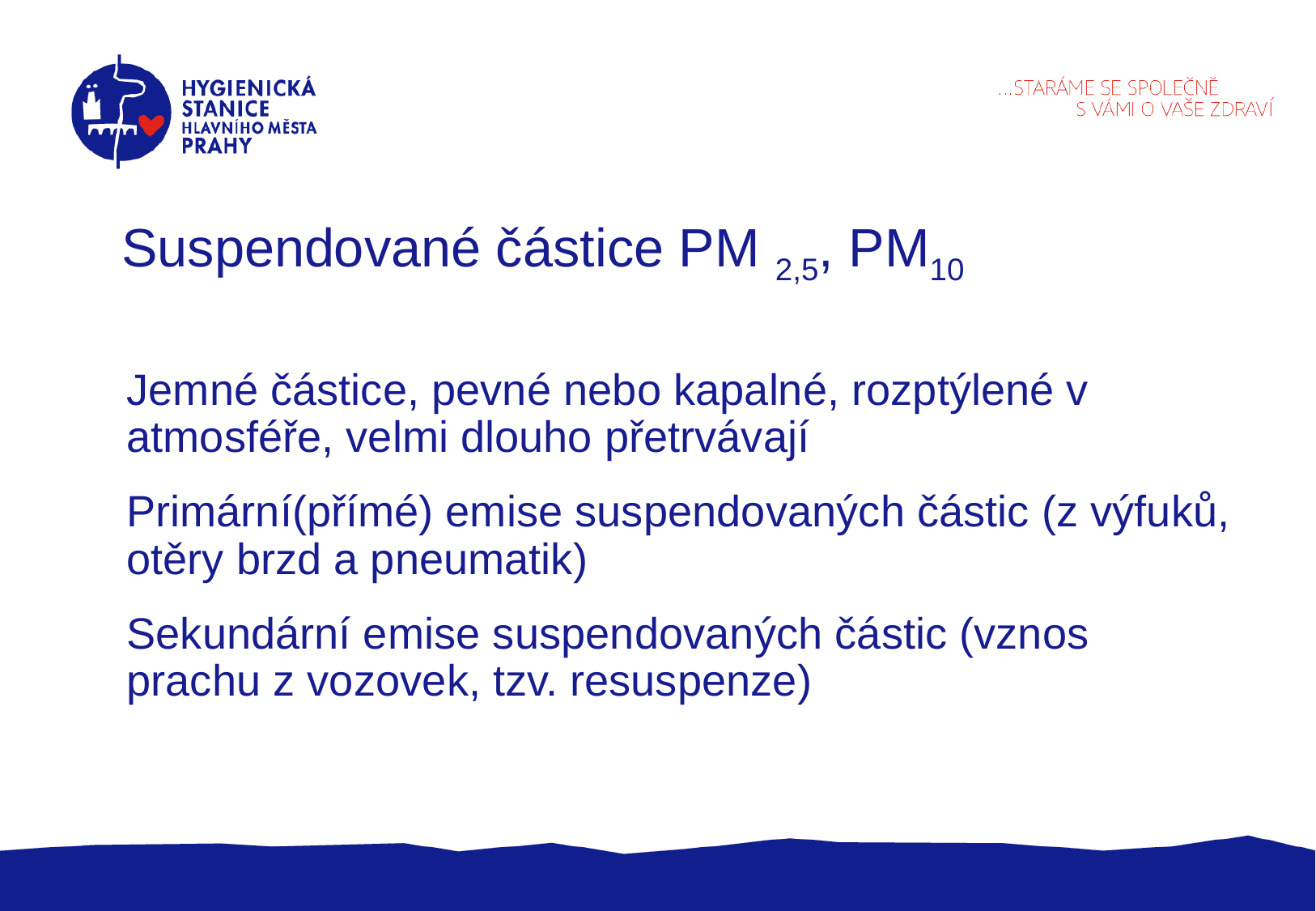

# Suspendované částice PM 2,5, PM10
Jemné částice, pevné nebo kapalné, rozptýlené v atmosféře, velmi dlouho přetrvávají
Primární(přímé) emise suspendovaných částic (z výfuků, otěry brzd a pneumatik)
Sekundární emise suspendovaných částic (vznos prachu z vozovek, tzv. resuspenze)